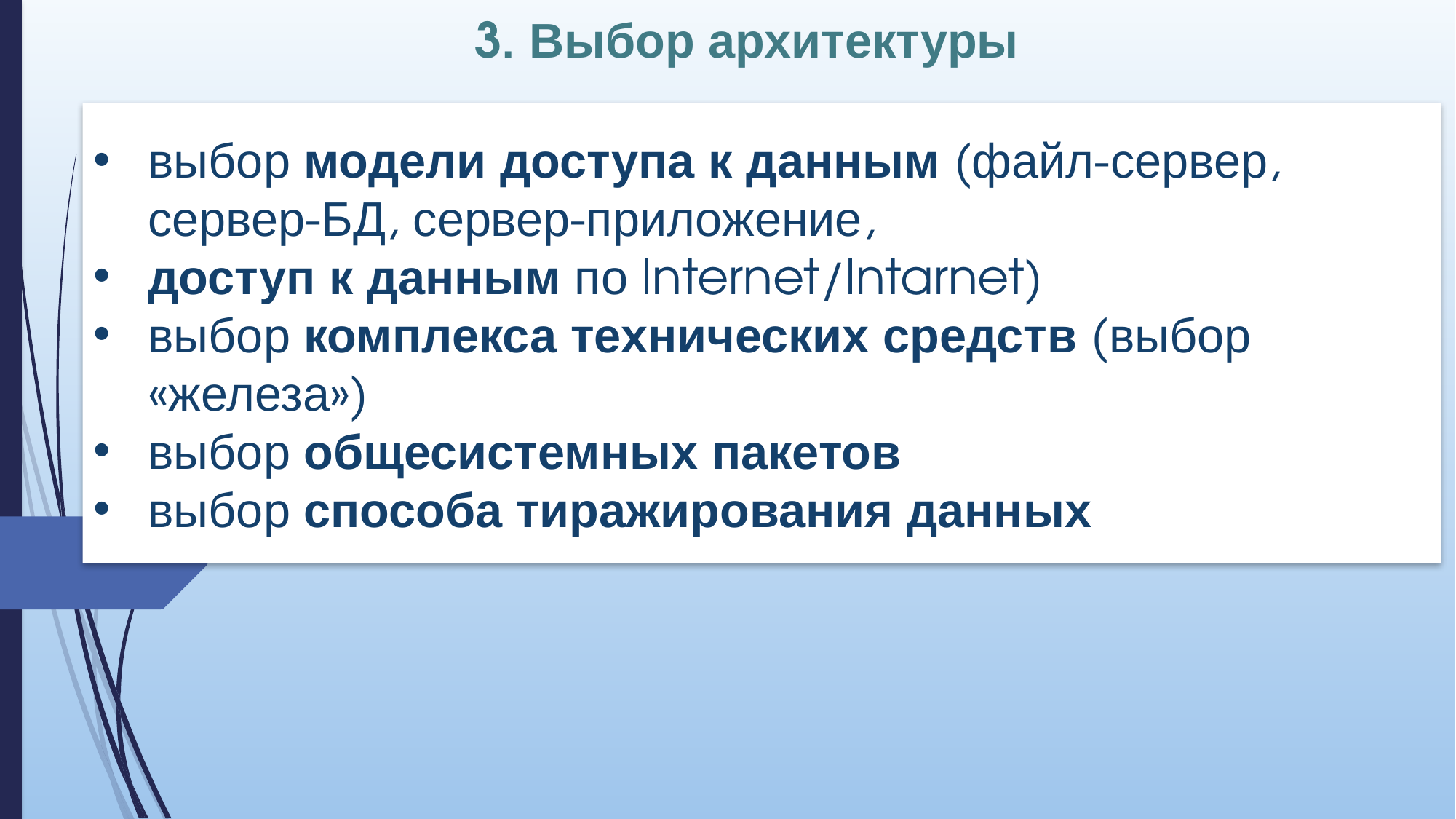

3. Выбор архитектуры
выбор модели доступа к данным (файл-сервер, сервер-БД, сервер-приложение,
доступ к данным по Internet/Intarnet)
выбор комплекса технических средств (выбор «железа»)
выбор общесистемных пакетов
выбор способа тиражирования данных